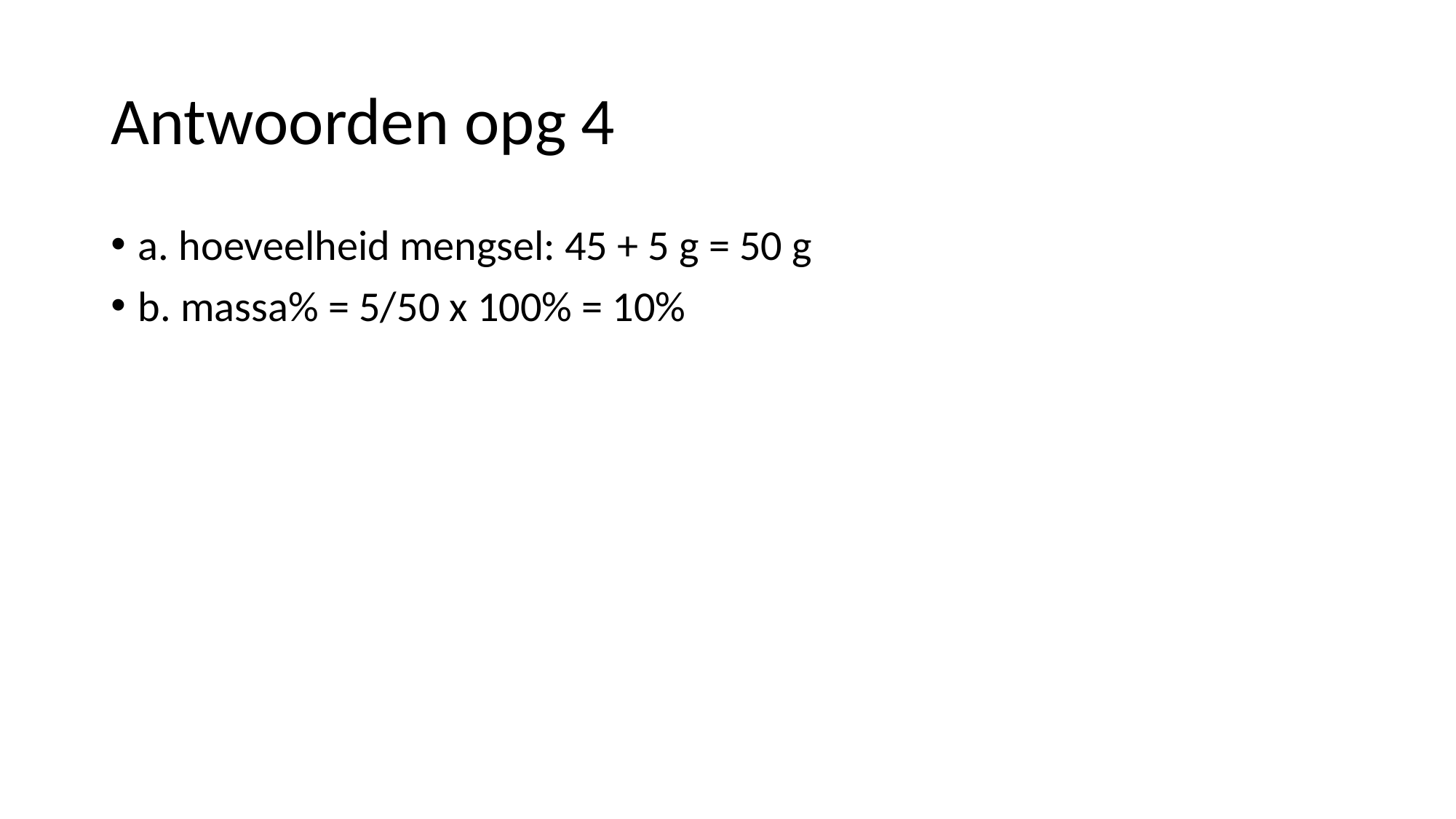

# Antwoorden opg 4
a. hoeveelheid mengsel: 45 + 5 g = 50 g
b. massa% = 5/50 x 100% = 10%